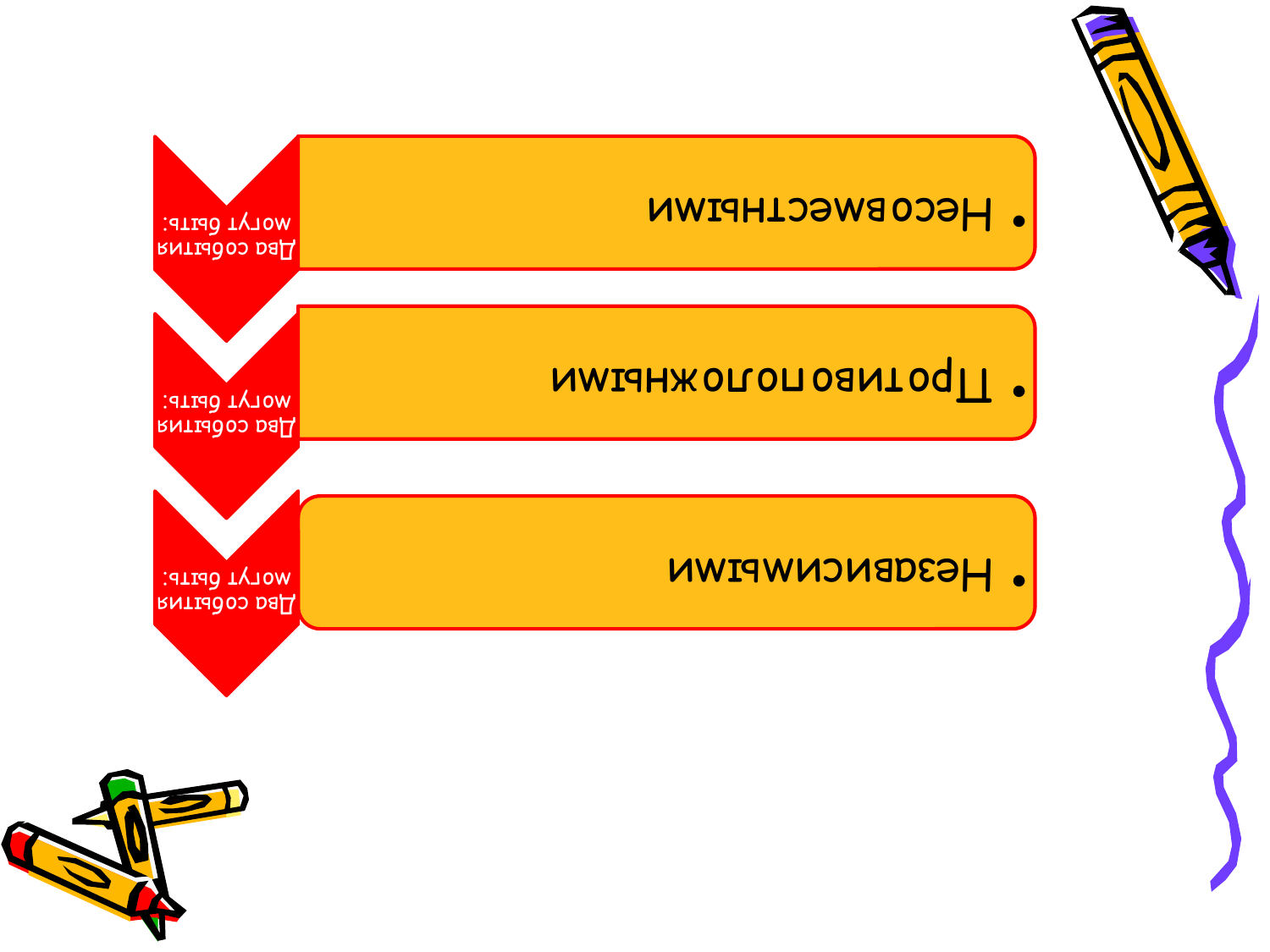

Два события могут быть:
Независимыми
Два события могут быть:
Несовместными
Два события могут быть:
Противоположными